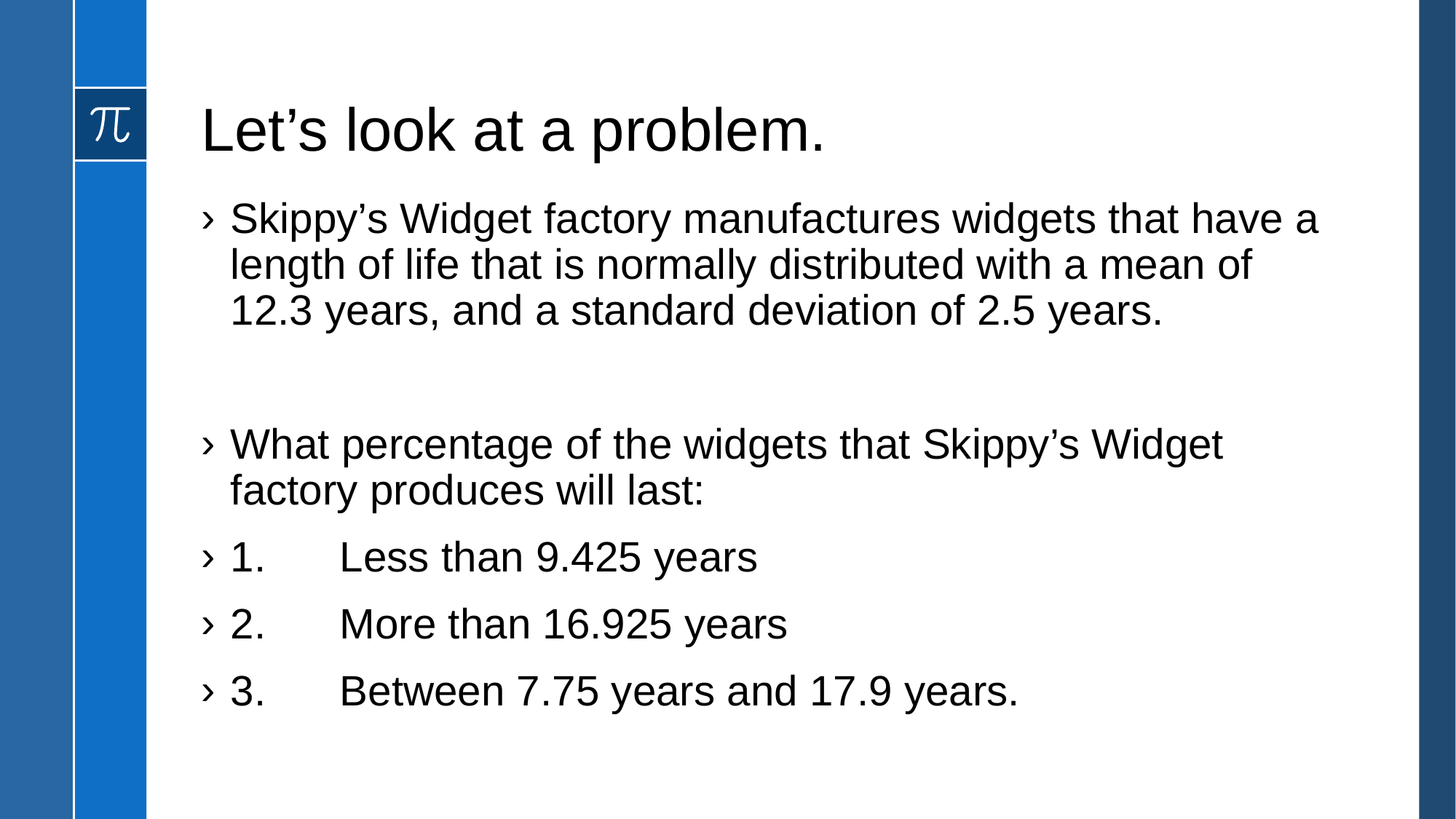

# Let’s look at a problem.
Skippy’s Widget factory manufactures widgets that have a length of life that is normally distributed with a mean of 12.3 years, and a standard deviation of 2.5 years.

What percentage of the widgets that Skippy’s Widget factory produces will last:
1.	Less than 9.425 years
2.	More than 16.925 years
3.	Between 7.75 years and 17.9 years.